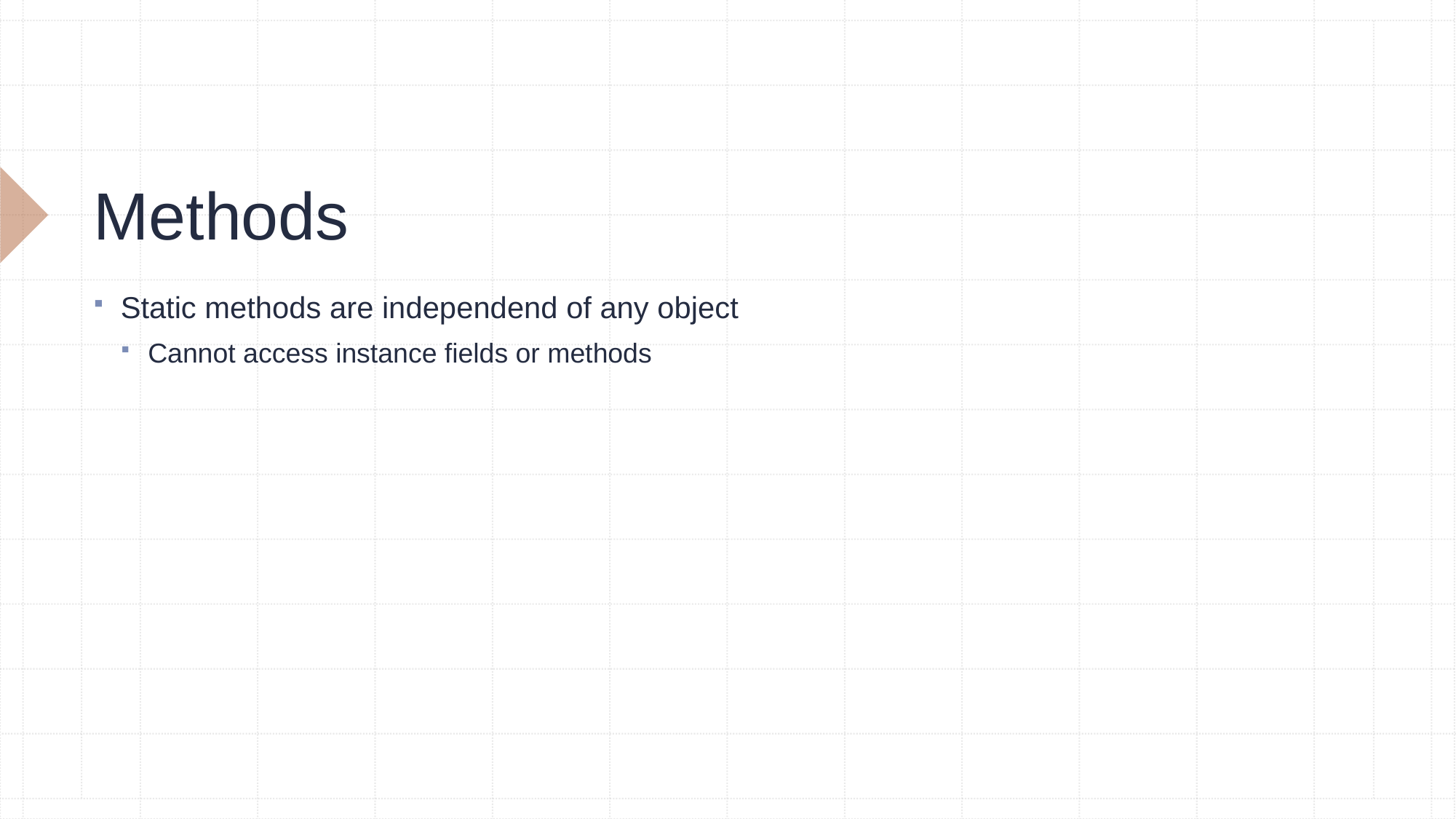

# Methods
Static methods are independend of any object
Cannot access instance fields or methods